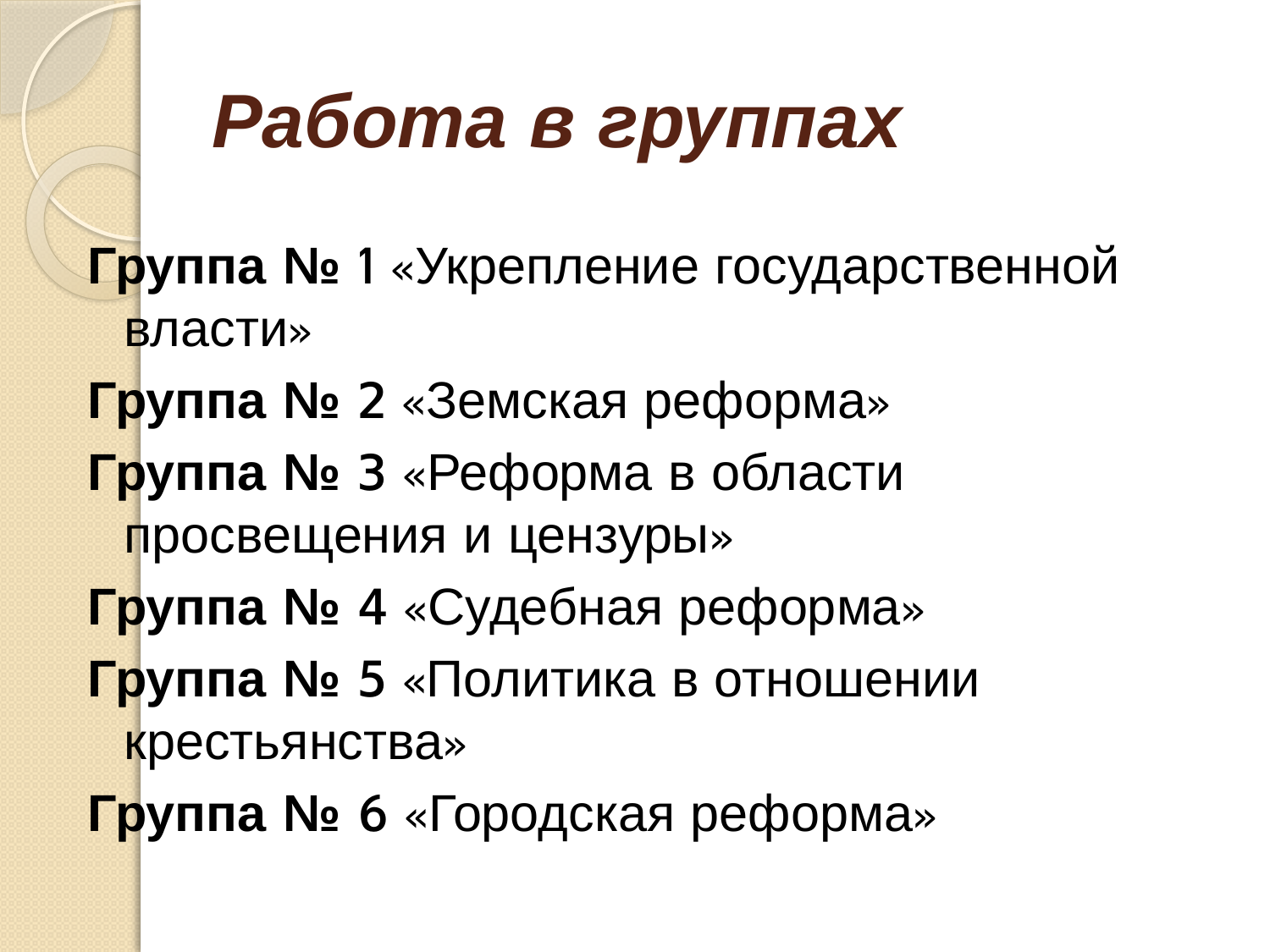

# Работа в группах
Группа № 1 «Укрепление государственной власти»
Группа № 2 «Земская реформа»
Группа № 3 «Реформа в области просвещения и цензуры»
Группа № 4 «Судебная реформа»
Группа № 5 «Политика в отношении крестьянства»
Группа № 6 «Городская реформа»